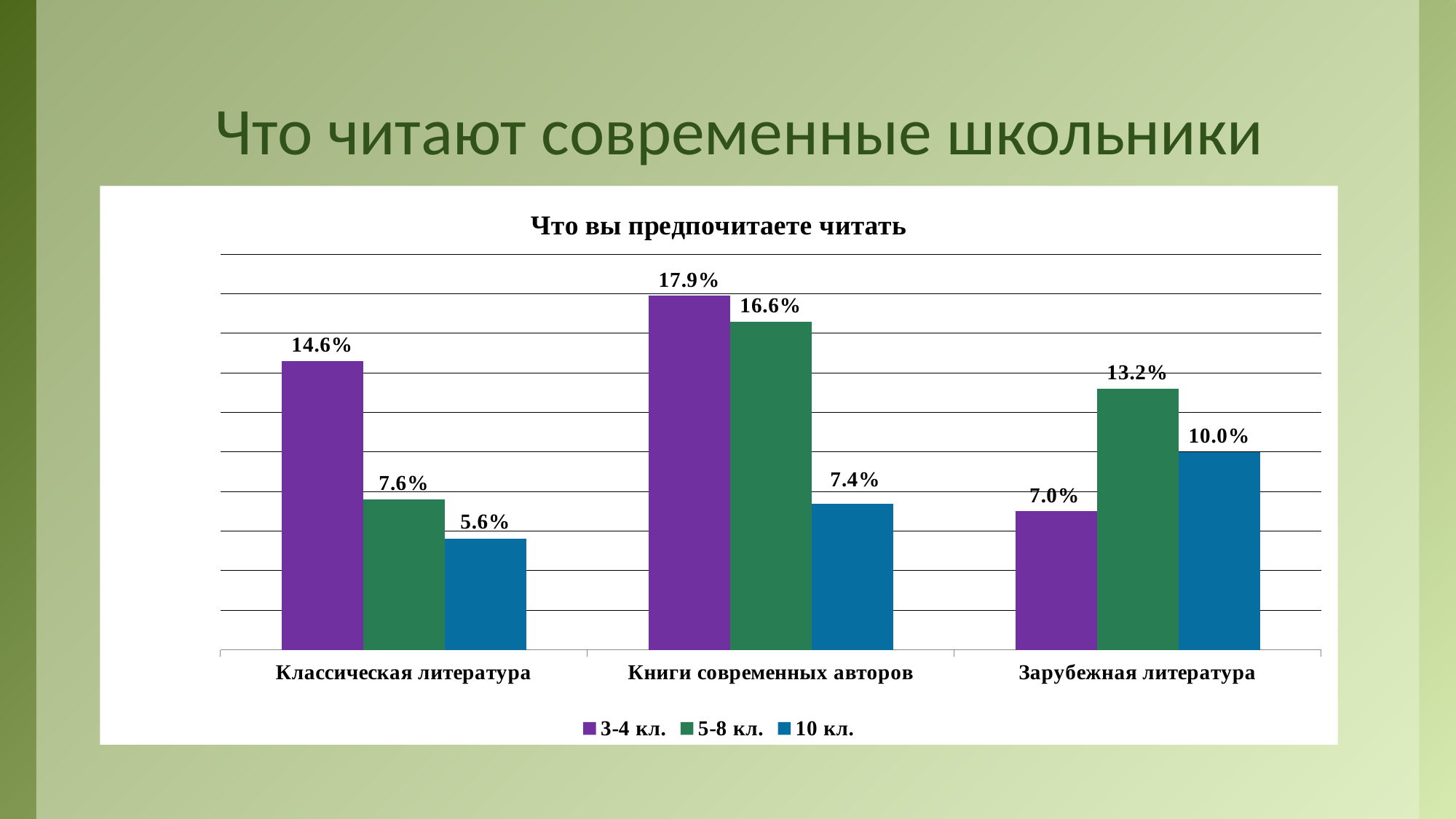

# Что читают современные школьники

### Chart: Что вы предпочитаете читать

| Category | 3-4 кл. | 5-8 кл. | 10 кл. |
|---|---|---|---|
| Классическая литература | 0.146 | 0.076 | 0.056 |
| Книги современных авторов | 0.179 | 0.166 | 0.074 |
| Зарубежная литература | 0.07 | 0.132 | 0.1 |